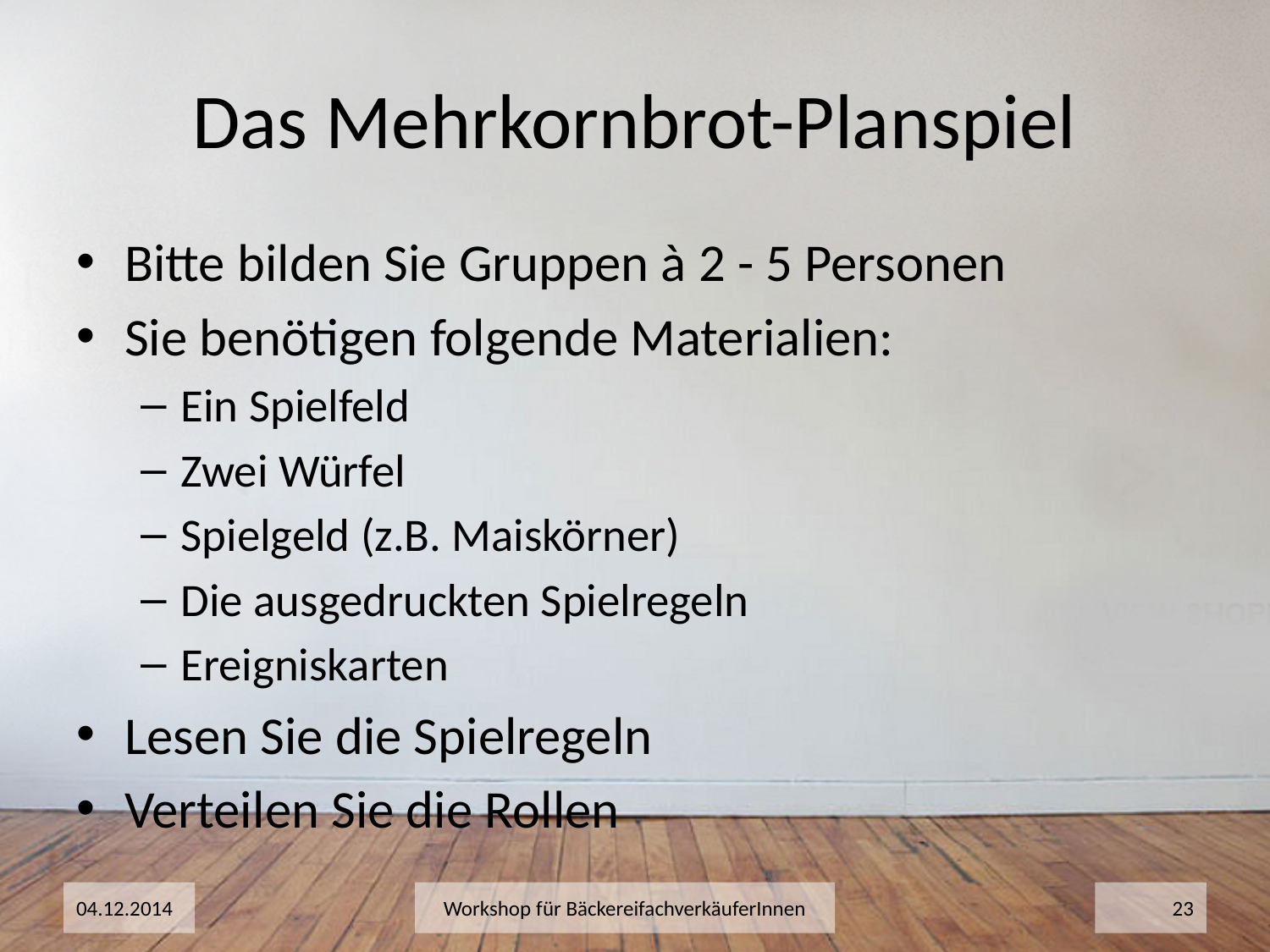

# Das Mehrkornbrot-Planspiel
Bitte bilden Sie Gruppen à 2 - 5 Personen
Sie benötigen folgende Materialien:
Ein Spielfeld
Zwei Würfel
Spielgeld (z.B. Maiskörner)
Die ausgedruckten Spielregeln
Ereigniskarten
Lesen Sie die Spielregeln
Verteilen Sie die Rollen
04.12.2014
Workshop für BäckereifachverkäuferInnen
23